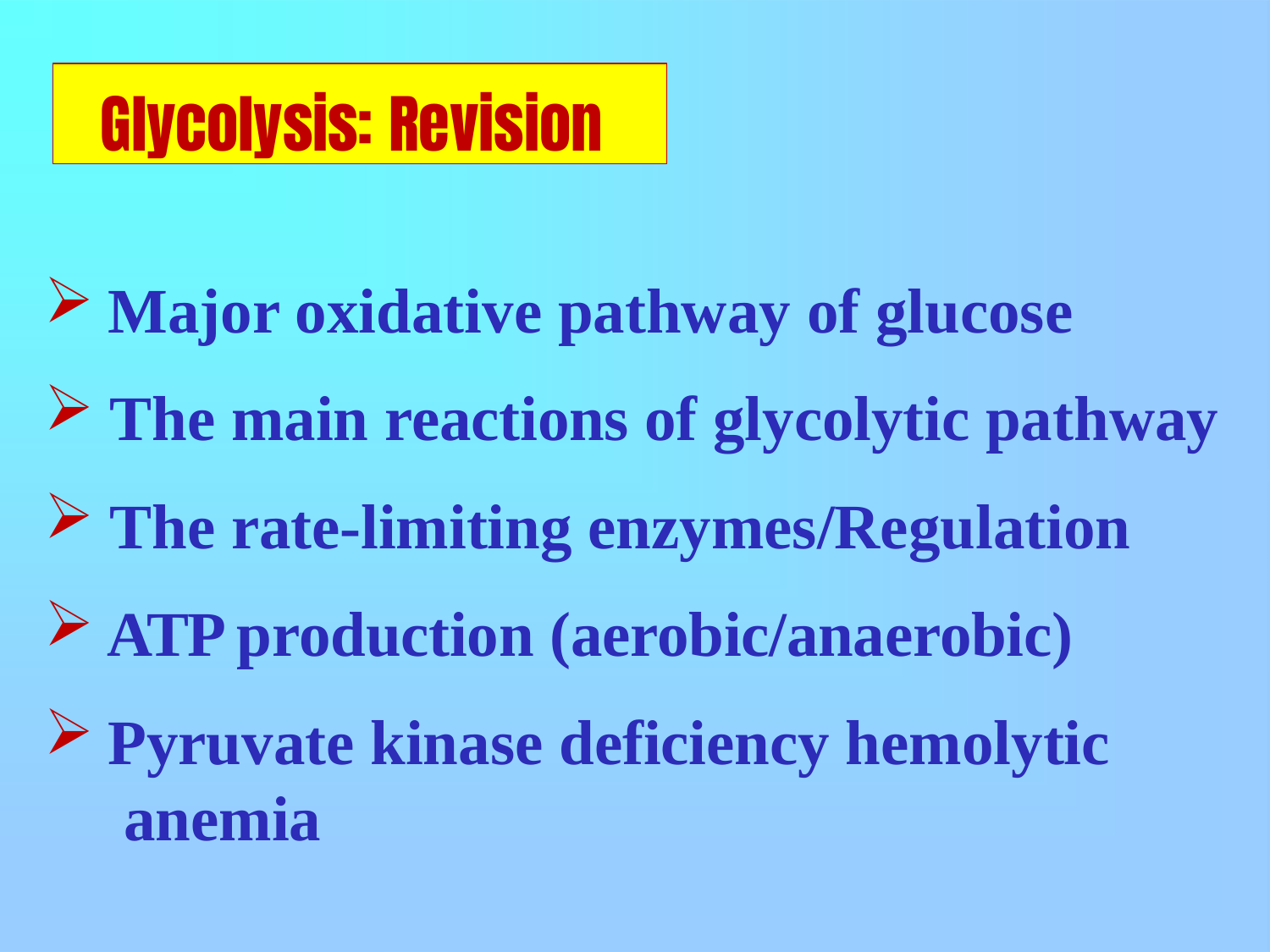

Glycolysis: Revision
Major oxidative pathway of glucose
The main reactions of glycolytic pathway
The rate-limiting enzymes/Regulation
ATP production (aerobic/anaerobic)
Pyruvate kinase deficiency hemolytic  anemia